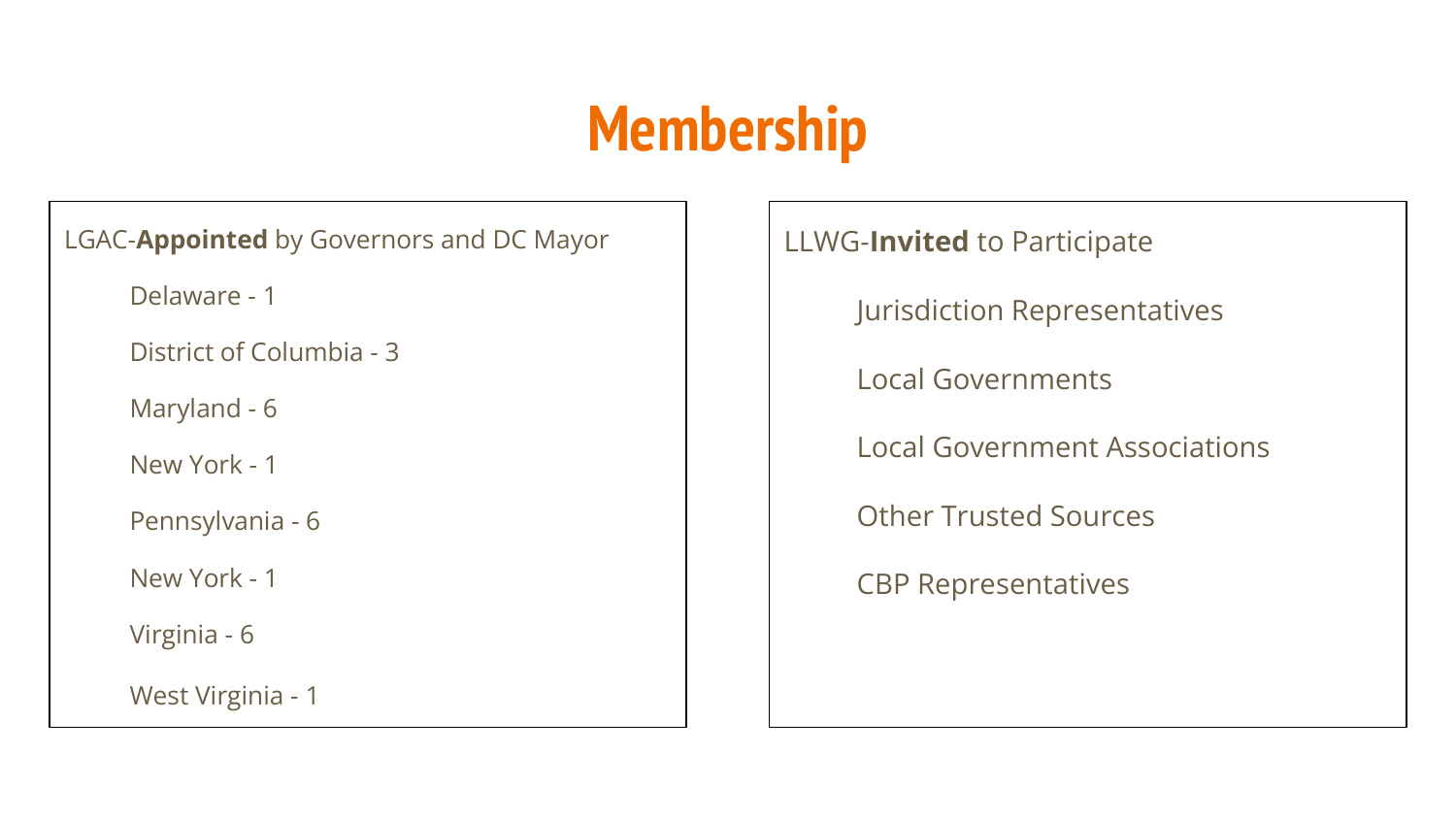

# Membership
LGAC-Appointed by Governors and DC Mayor
Delaware - 1
District of Columbia - 3
Maryland - 6
New York - 1
Pennsylvania - 6
New York - 1
Virginia - 6
West Virginia - 1
LLWG-Invited to Participate
Jurisdiction Representatives
Local Governments
Local Government Associations
Other Trusted Sources
CBP Representatives